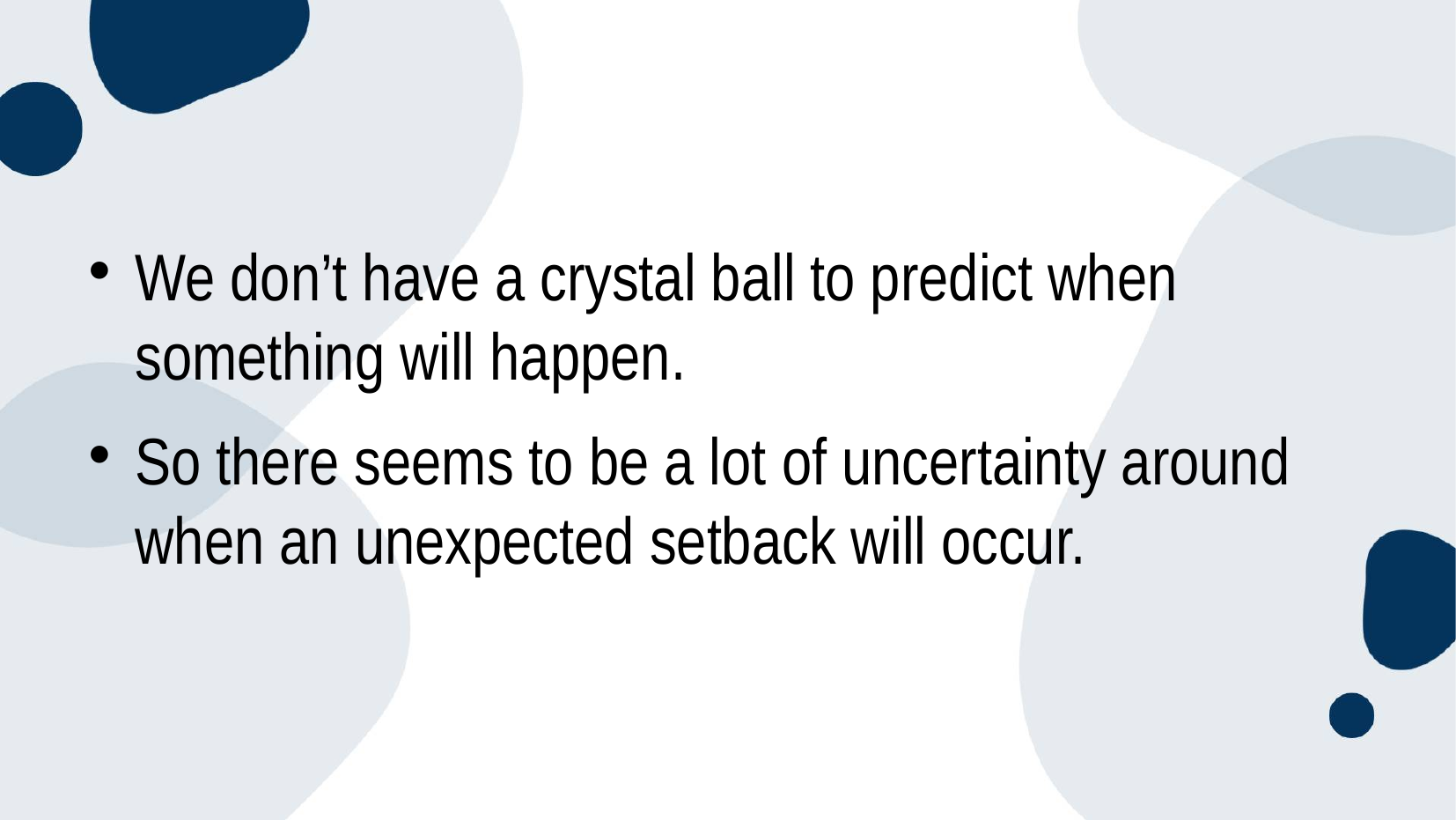

#
We don’t have a crystal ball to predict when something will happen.
So there seems to be a lot of uncertainty around when an unexpected setback will occur.